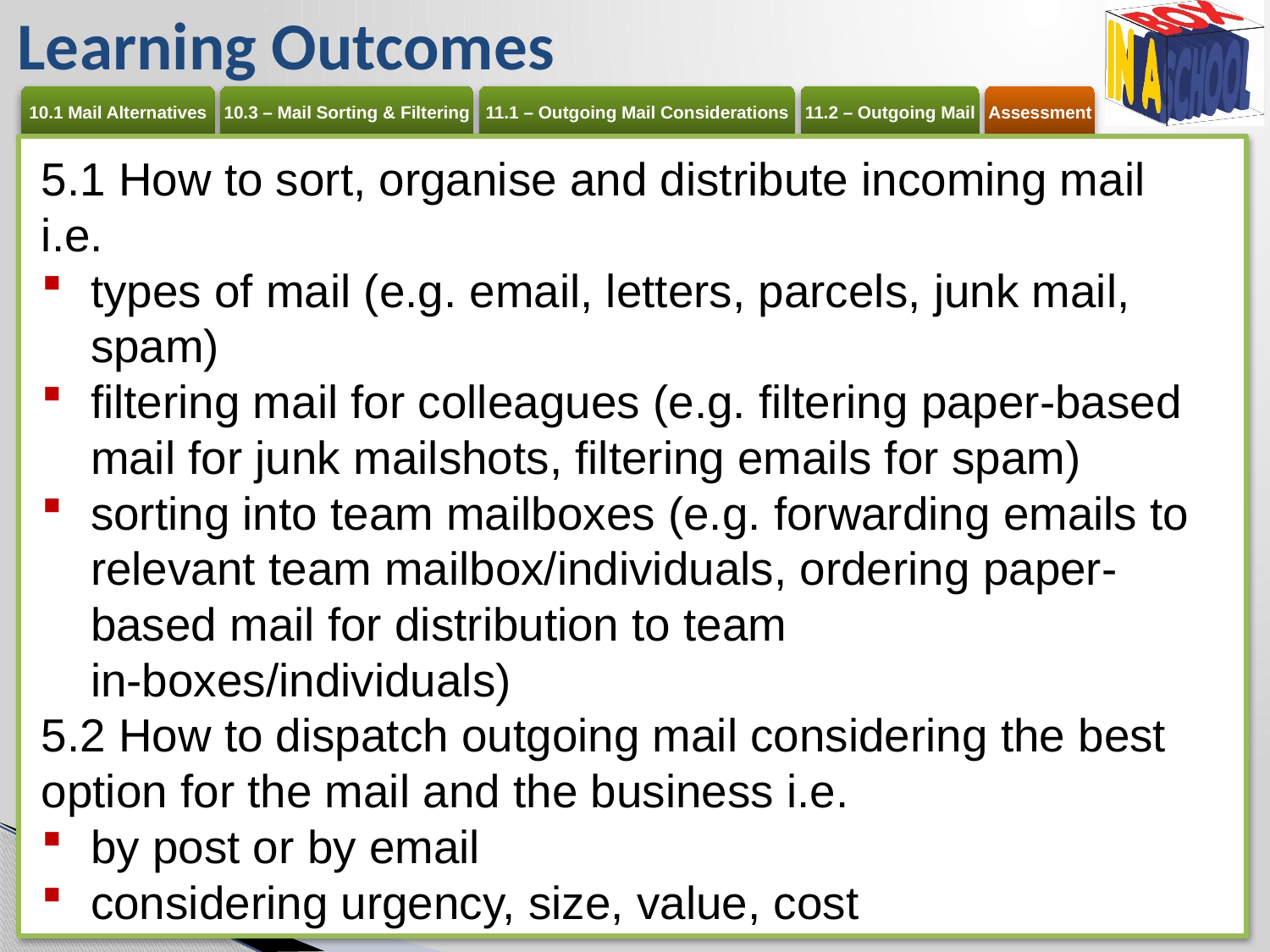

# Learning Outcomes
5.1 How to sort, organise and distribute incoming mail i.e.
types of mail (e.g. email, letters, parcels, junk mail, spam)
filtering mail for colleagues (e.g. filtering paper-based mail for junk mailshots, filtering emails for spam)
sorting into team mailboxes (e.g. forwarding emails to relevant team mailbox/individuals, ordering paper-based mail for distribution to team in-boxes/individuals)
5.2 How to dispatch outgoing mail considering the best option for the mail and the business i.e.
by post or by email
considering urgency, size, value, cost